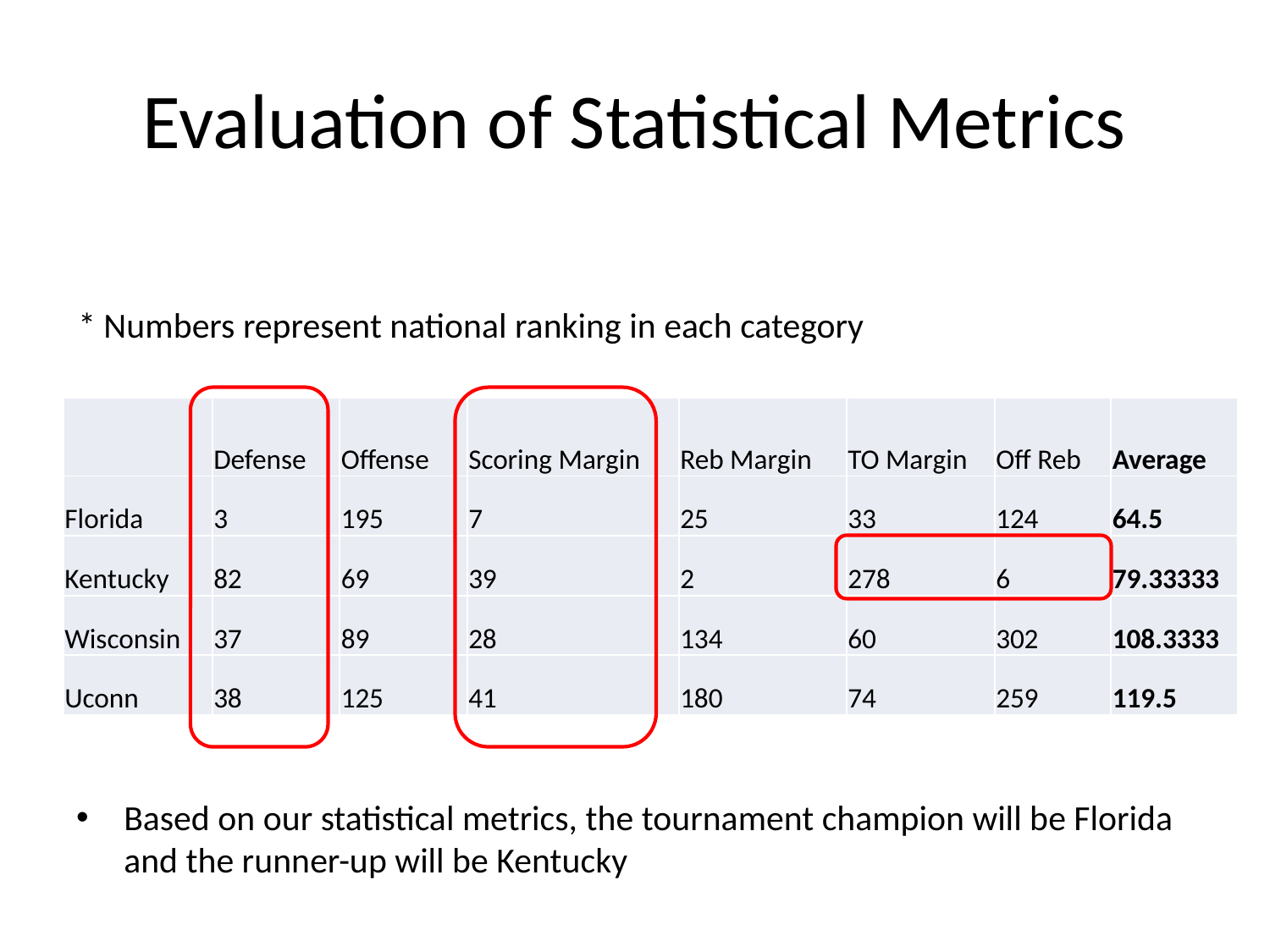

# Evaluation of Statistical Metrics
* Numbers represent national ranking in each category

|  | Defense | Offense | Scoring Margin | Reb Margin | TO Margin | Off Reb | Average |
| --- | --- | --- | --- | --- | --- | --- | --- |
| Florida | 3 | 195 | 7 | 25 | 33 | 124 | 64.5 |
| Kentucky | 82 | 69 | 39 | 2 | 278 | 6 | 79.33333 |
| Wisconsin | 37 | 89 | 28 | 134 | 60 | 302 | 108.3333 |
| Uconn | 38 | 125 | 41 | 180 | 74 | 259 | 119.5 |

Based on our statistical metrics, the tournament champion will be Florida and the runner-up will be Kentucky